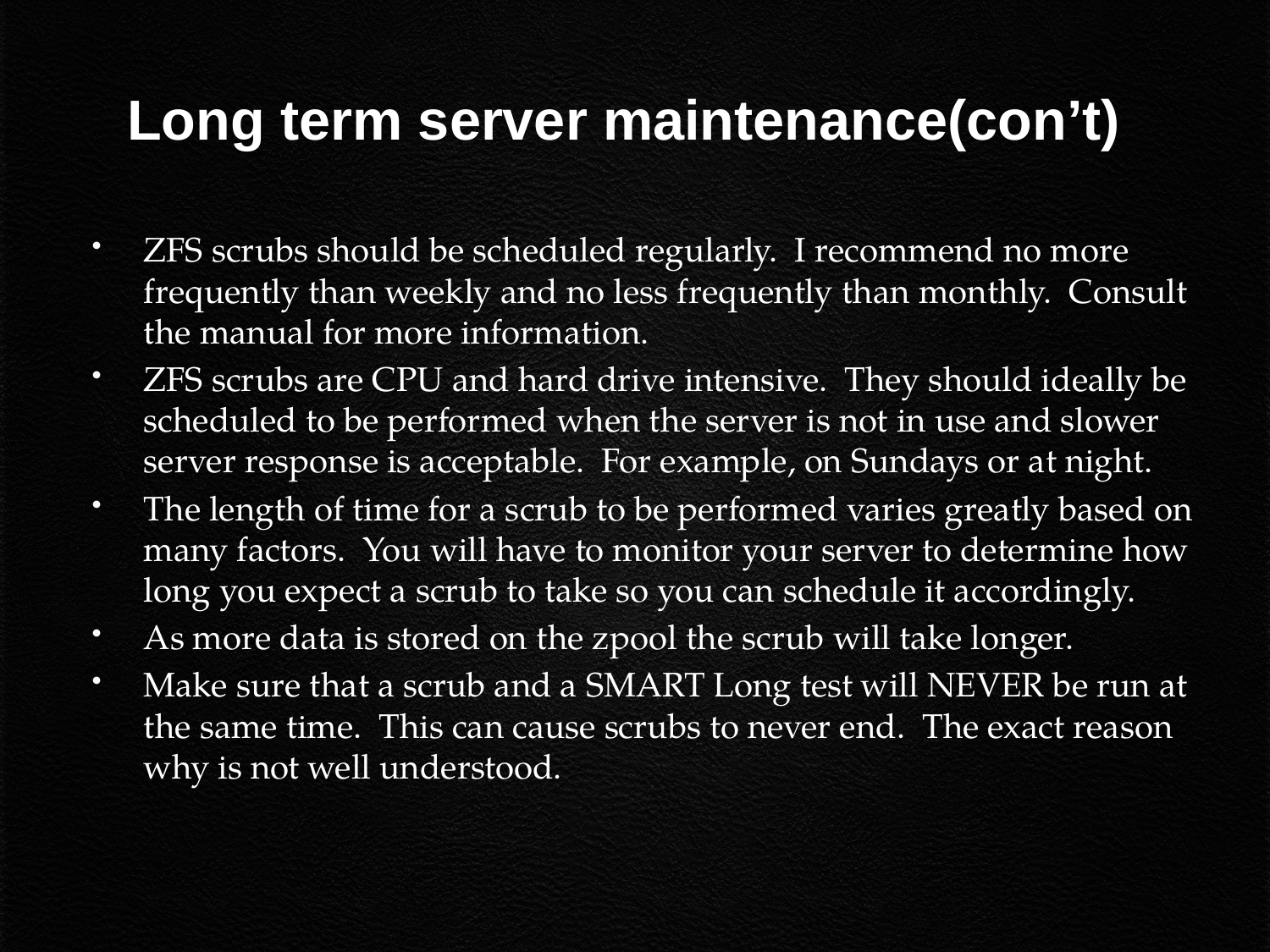

# Long term server maintenance(con’t)
ZFS scrubs should be scheduled regularly.  I recommend no more frequently than weekly and no less frequently than monthly.  Consult the manual for more information.
ZFS scrubs are CPU and hard drive intensive.  They should ideally be scheduled to be performed when the server is not in use and slower server response is acceptable.  For example, on Sundays or at night.
The length of time for a scrub to be performed varies greatly based on many factors.  You will have to monitor your server to determine how long you expect a scrub to take so you can schedule it accordingly.
As more data is stored on the zpool the scrub will take longer.
Make sure that a scrub and a SMART Long test will NEVER be run at the same time.  This can cause scrubs to never end.  The exact reason why is not well understood.